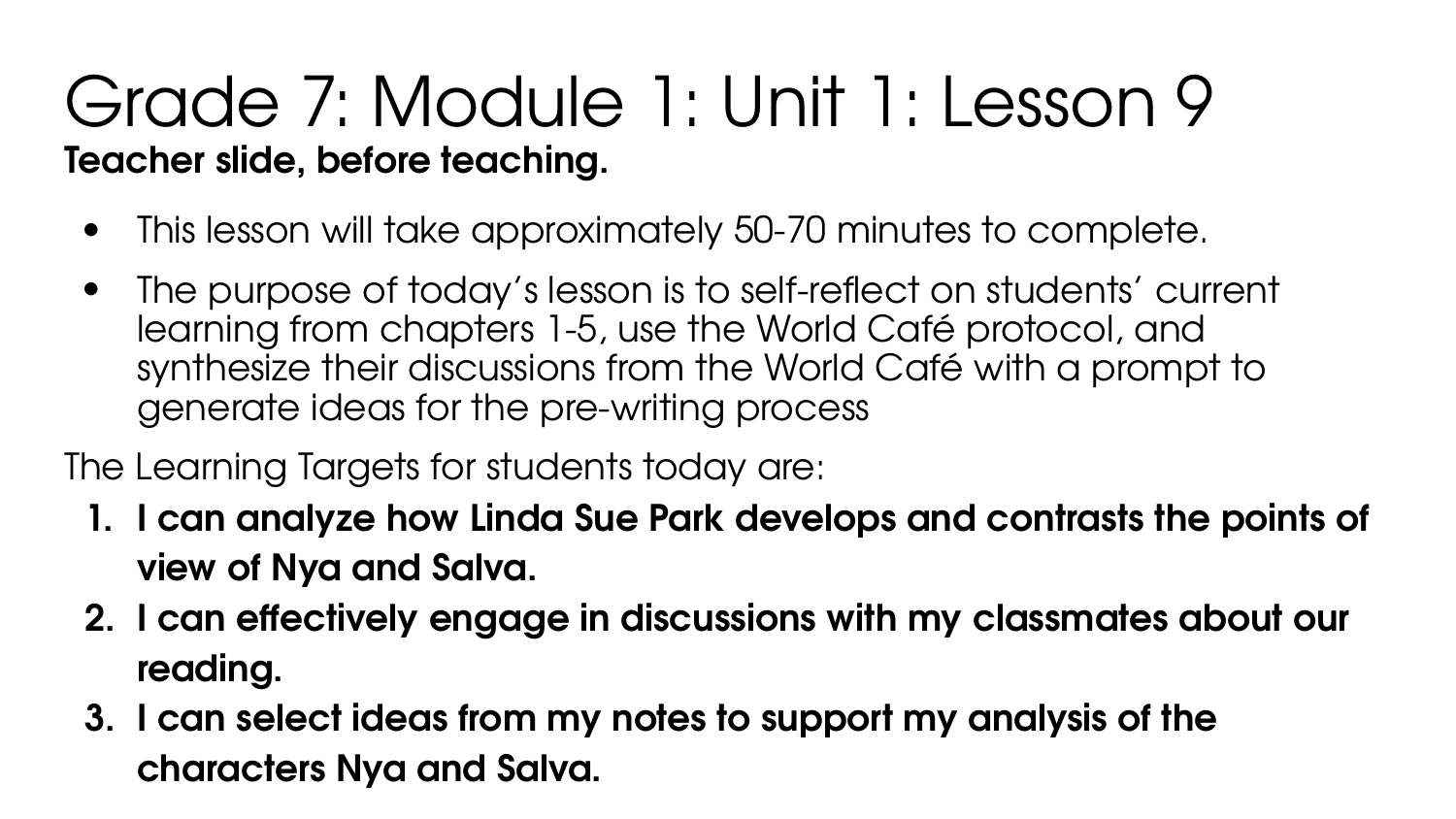

# Grade 7: Module 1: Unit 1: Lesson 9
Teacher slide, before teaching.
This lesson will take approximately 50-70 minutes to complete.
The purpose of today’s lesson is to self-reflect on students’ current learning from chapters 1-5, use the World Café protocol, and synthesize their discussions from the World Café with a prompt to generate ideas for the pre-writing process
The Learning Targets for students today are:
I can analyze how Linda Sue Park develops and contrasts the points of view of Nya and Salva.
I can effectively engage in discussions with my classmates about our reading.
I can select ideas from my notes to support my analysis of the characters Nya and Salva.